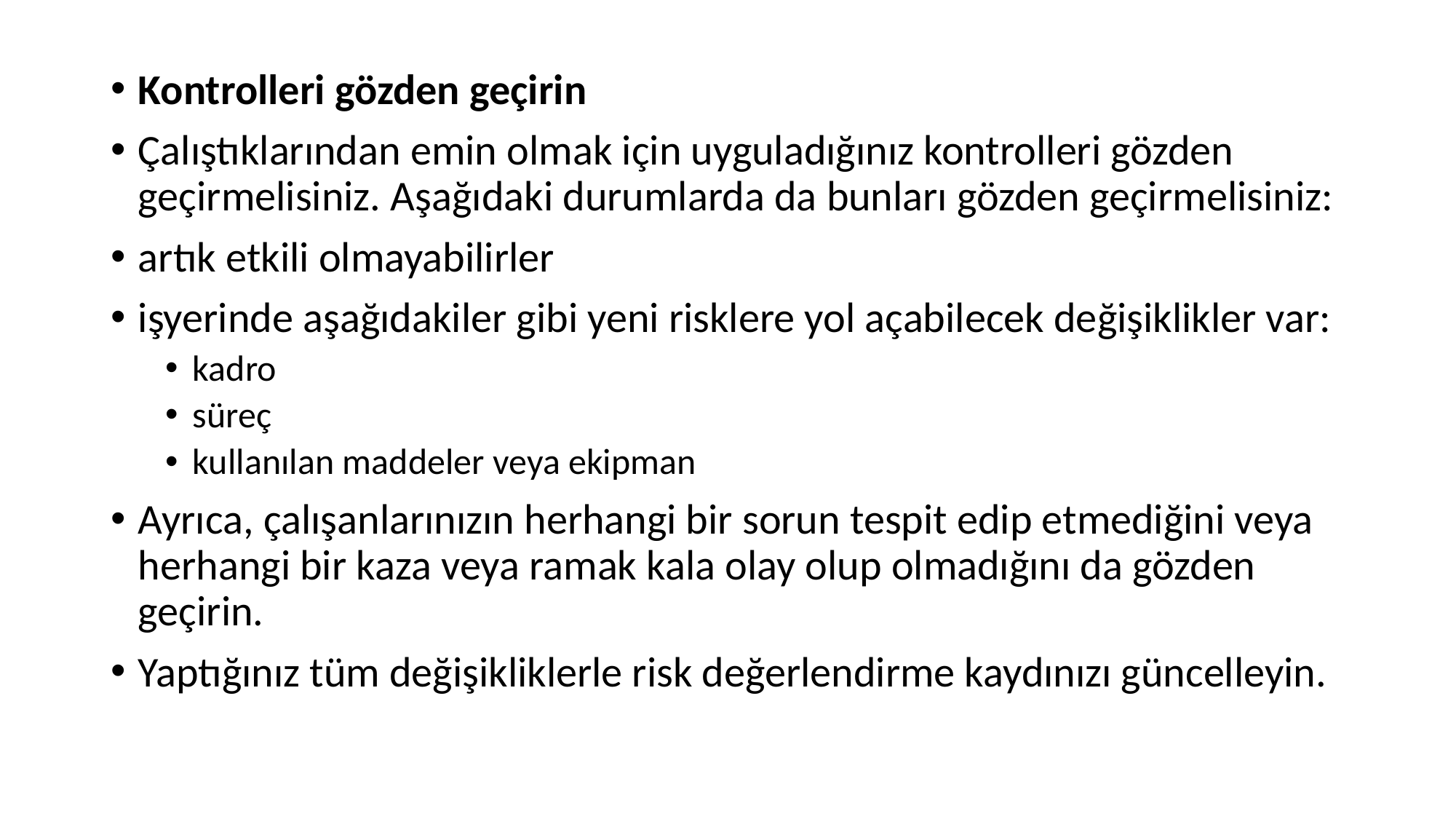

Kontrolleri gözden geçirin
Çalıştıklarından emin olmak için uyguladığınız kontrolleri gözden geçirmelisiniz. Aşağıdaki durumlarda da bunları gözden geçirmelisiniz:
artık etkili olmayabilirler
işyerinde aşağıdakiler gibi yeni risklere yol açabilecek değişiklikler var:
kadro
süreç
kullanılan maddeler veya ekipman
Ayrıca, çalışanlarınızın herhangi bir sorun tespit edip etmediğini veya herhangi bir kaza veya ramak kala olay olup olmadığını da gözden geçirin.
Yaptığınız tüm değişikliklerle risk değerlendirme kaydınızı güncelleyin.